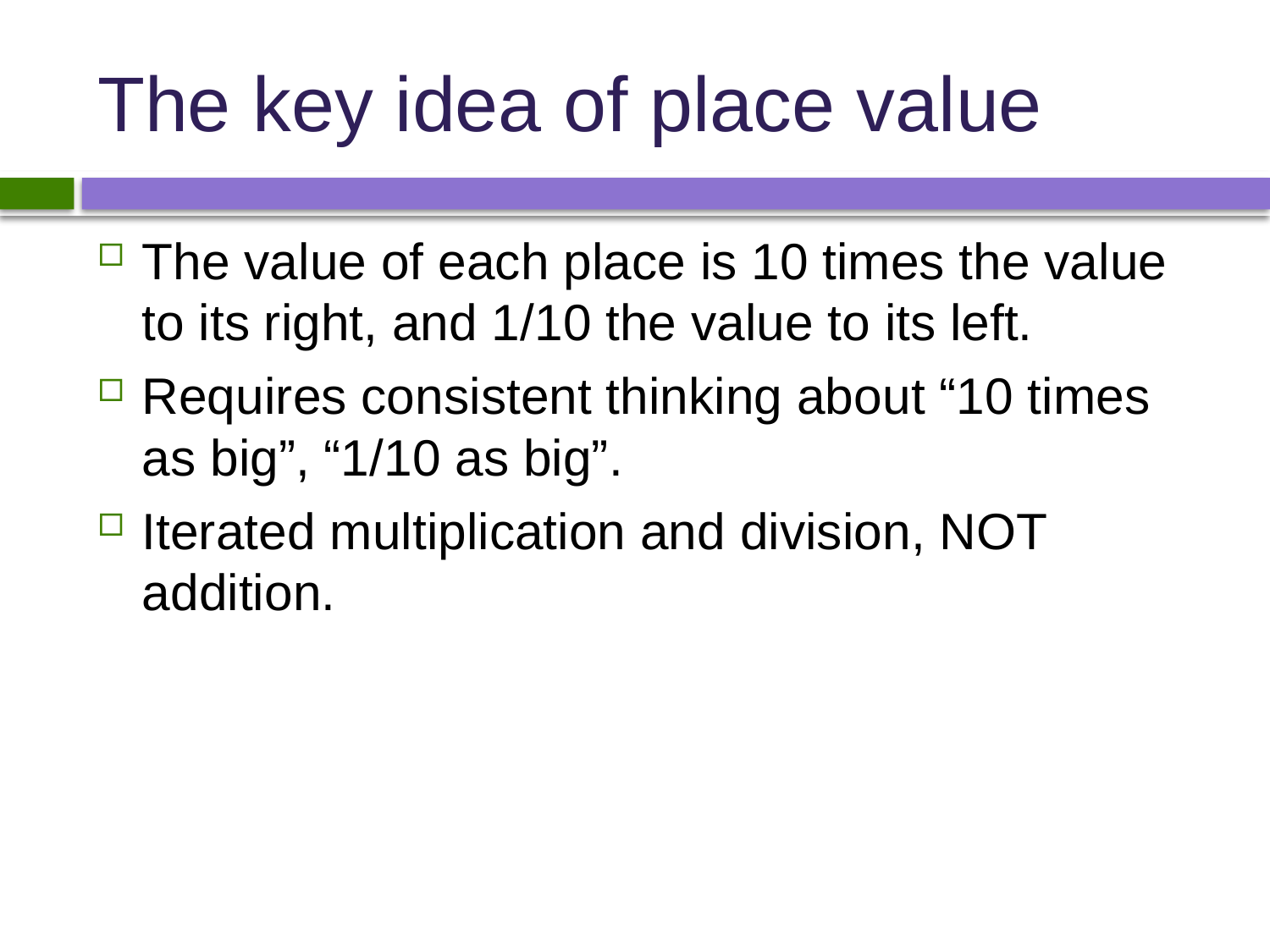

# The key idea of place value
The value of each place is 10 times the value to its right, and 1/10 the value to its left.
Requires consistent thinking about “10 times as big”, “1/10 as big”.
Iterated multiplication and division, NOT addition.